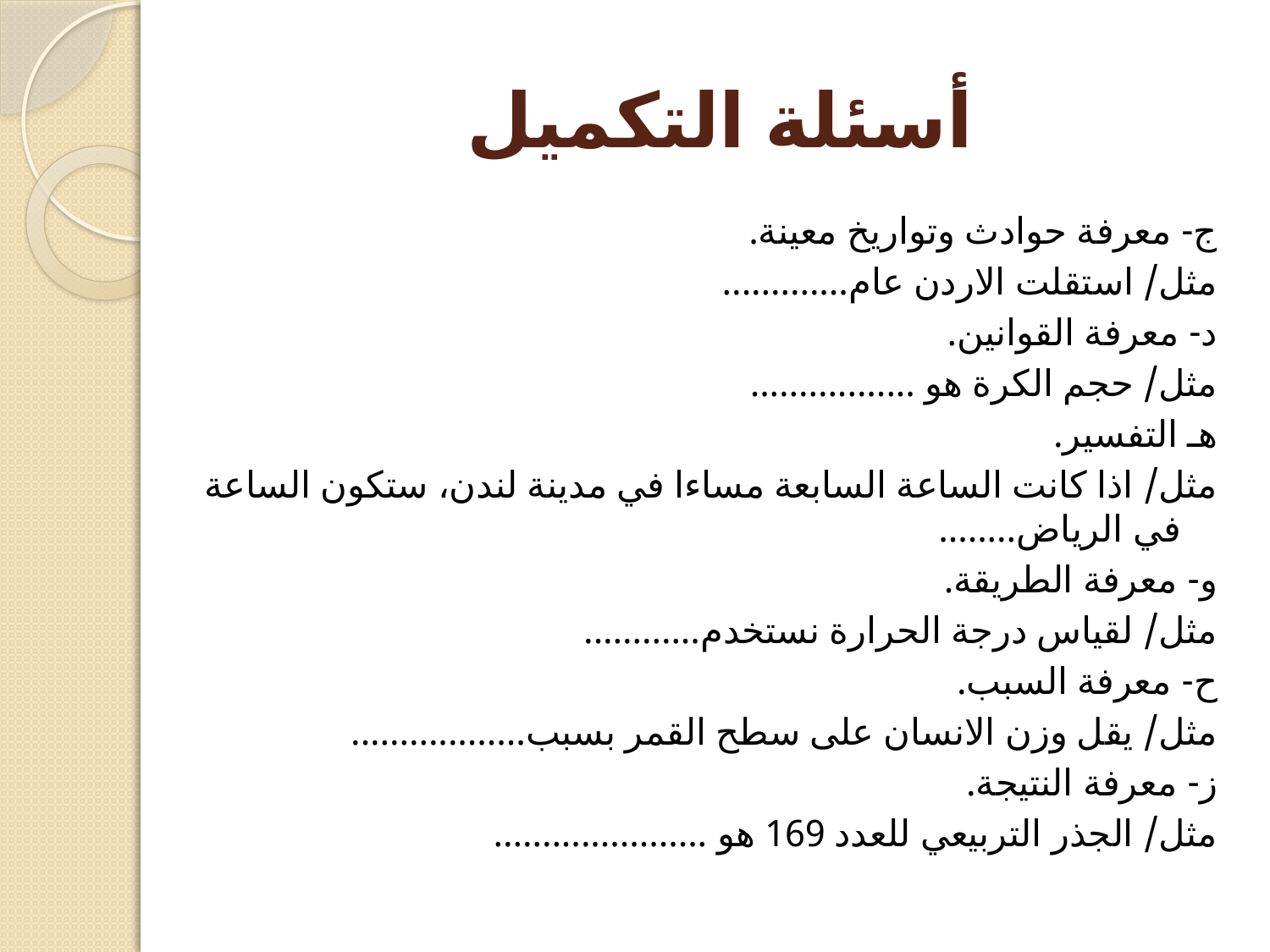

# أسئلة التكميل
ج- معرفة حوادث وتواريخ معينة.
مثل/ استقلت الاردن عام.............
د- معرفة القوانين.
مثل/ حجم الكرة هو .................
هـ التفسير.
مثل/ اذا كانت الساعة السابعة مساءا في مدينة لندن، ستكون الساعة في الرياض........
و- معرفة الطريقة.
مثل/ لقياس درجة الحرارة نستخدم............
ح- معرفة السبب.
مثل/ يقل وزن الانسان على سطح القمر بسبب..................
ز- معرفة النتيجة.
مثل/ الجذر التربيعي للعدد 169 هو ......................